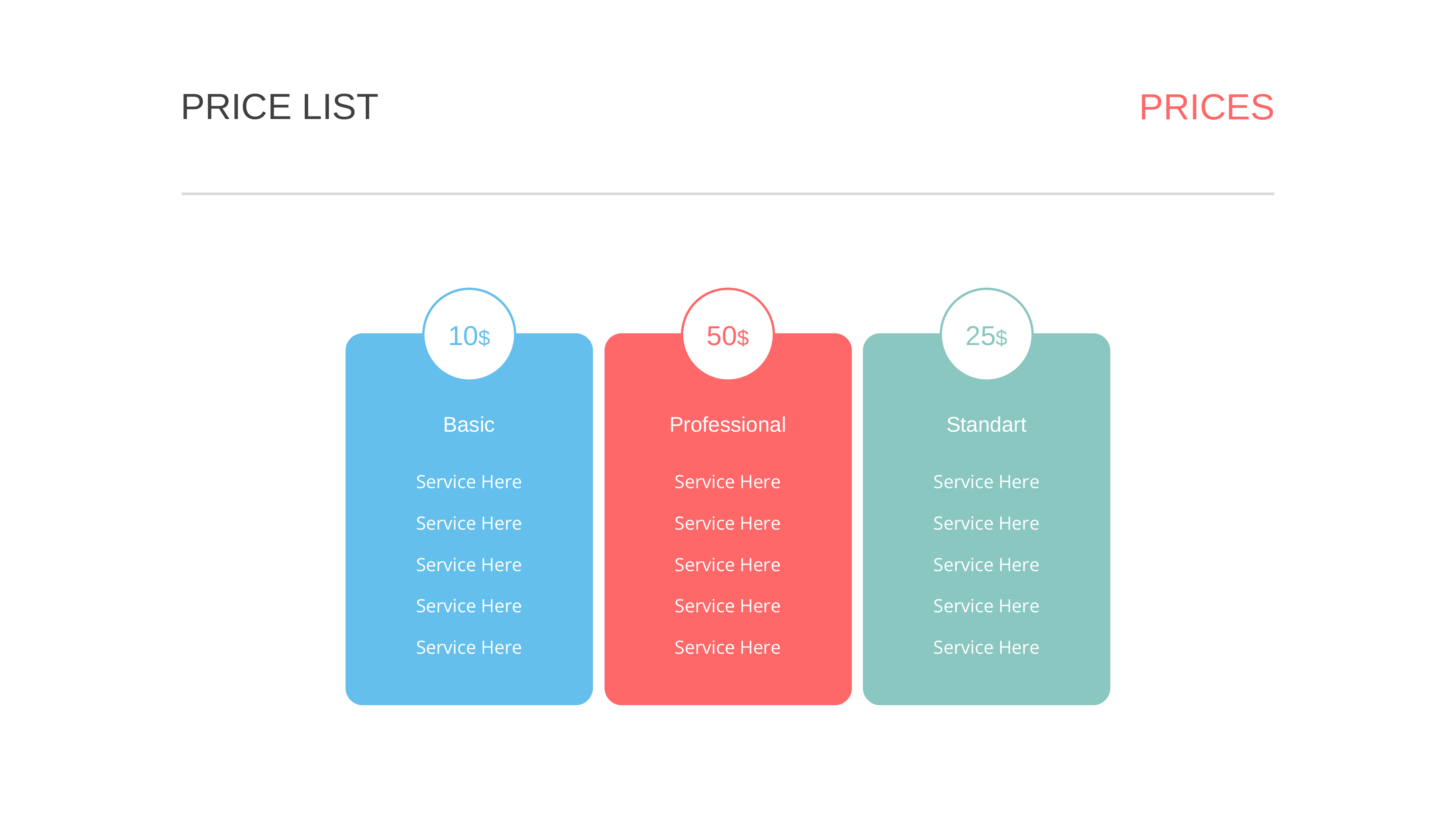

PRICE LIST
PRICES

10$
50$
25$

Basic
Professional
Standart
Service Here
Service Here
Service Here
Service Here
Service Here
Service Here
Service Here
Service Here
Service Here
Service Here
Service Here
Service Here
Service Here
Service Here
Service Here